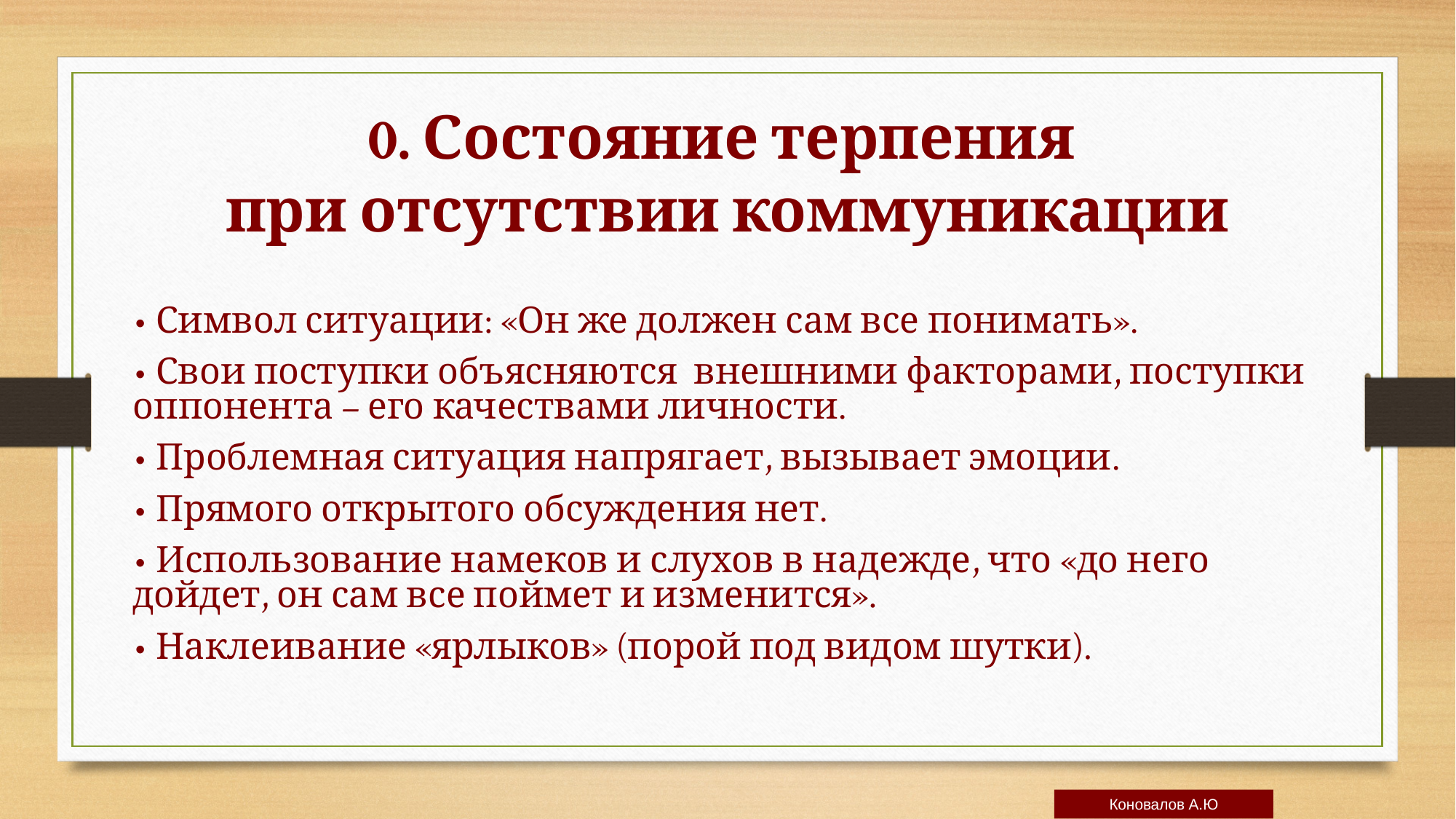

0. Состояние терпения
при отсутствии коммуникации
• Символ ситуации: «Он же должен сам все понимать».
• Свои поступки объясняются  внешними факторами, поступки оппонента – его качествами личности.
• Проблемная ситуация напрягает, вызывает эмоции.
• Прямого открытого обсуждения нет.
• Использование намеков и слухов в надежде, что «до него дойдет, он сам все поймет и изменится».
• Наклеивание «ярлыков» (порой под видом шутки).
Коновалов А.Ю